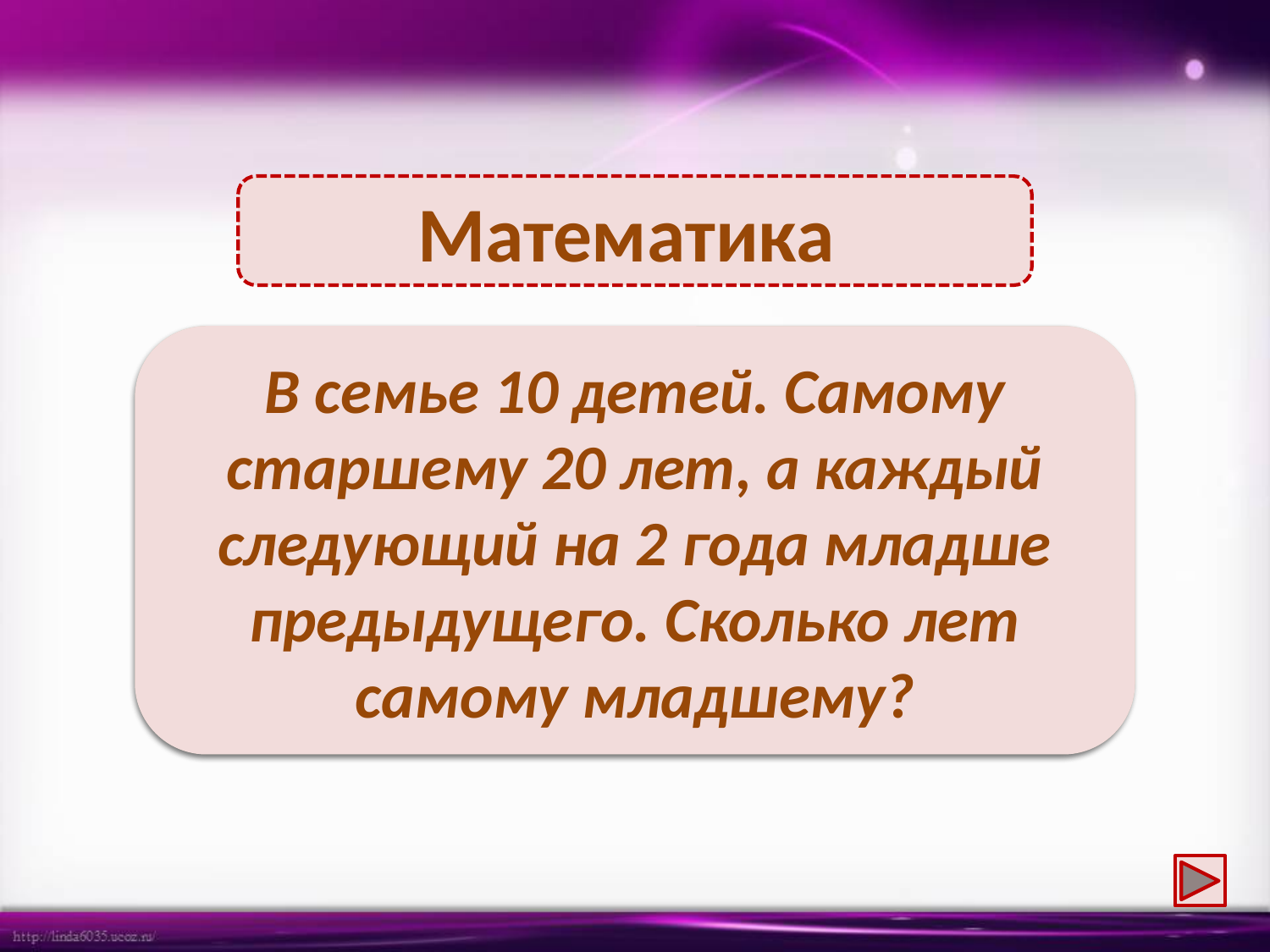

Математика
2 года
В семье 10 детей. Самому старшему 20 лет, а каждый следующий на 2 года младше предыдущего. Сколько лет самому младшему?